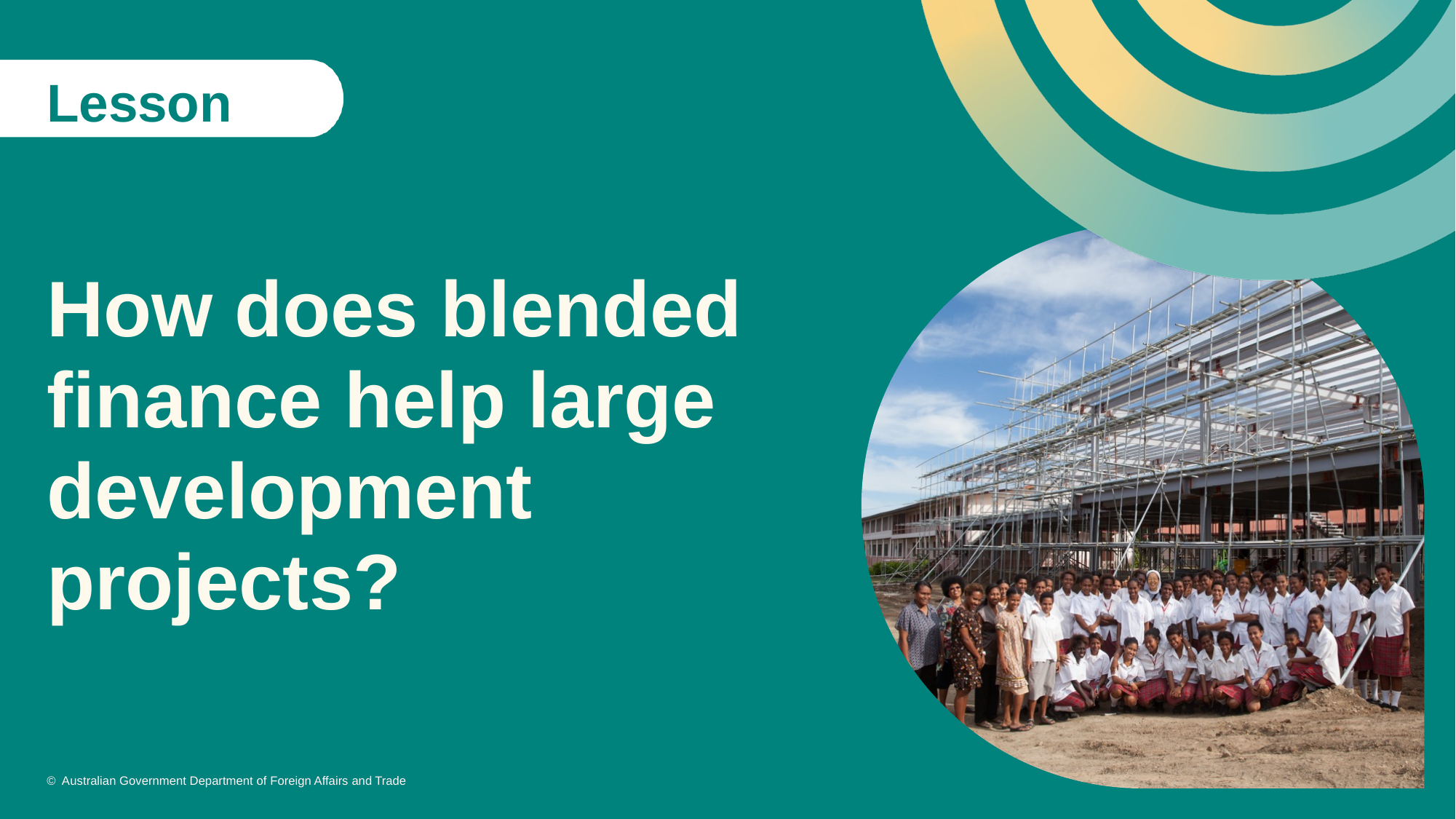

Lesson 2
# How does blended finance help large development projects?